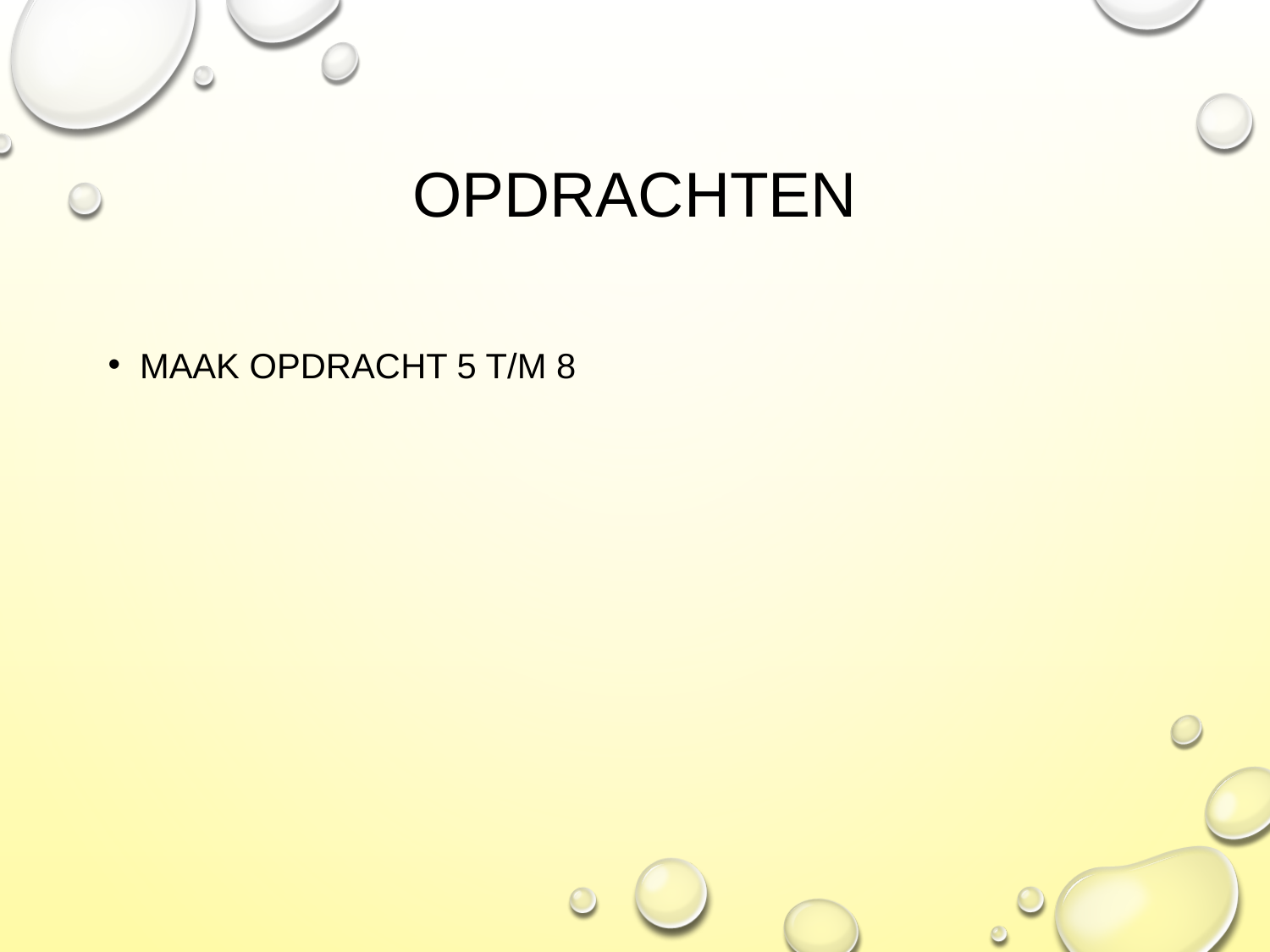

# Opdrachten
Maak opdracht 5 t/m 8